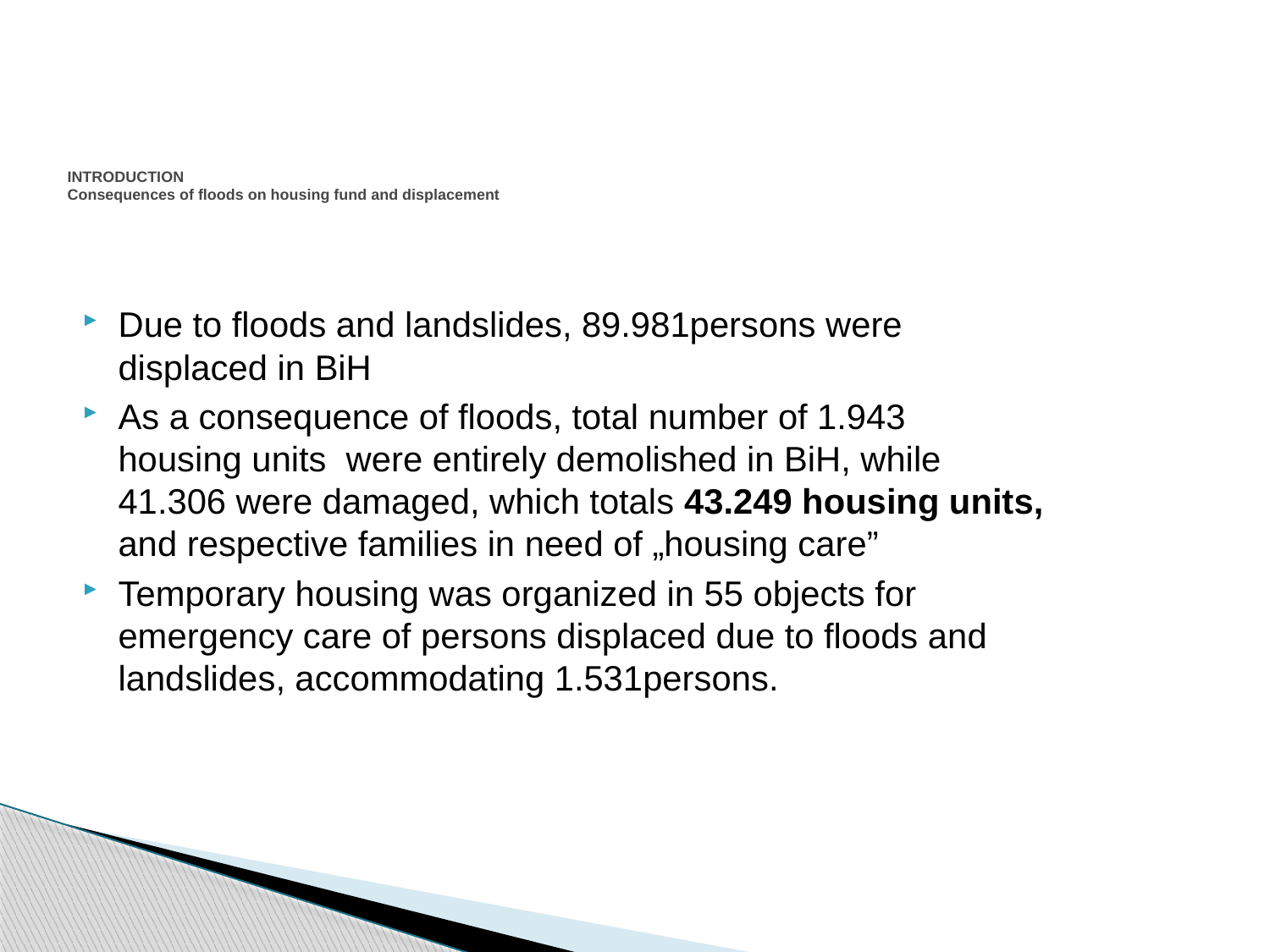

# INTRODUCTION Consequences of floods on housing fund and displacement
Due to floods and landslides, 89.981persons were displaced in BiH
As a consequence of floods, total number of 1.943  housing units  were entirely demolished in BiH, while 41.306 were damaged, which totals 43.249 housing units, and respective families in need of „housing care”
Temporary housing was organized in 55 objects for emergency care of persons displaced due to floods and landslides, accommodating 1.531persons.